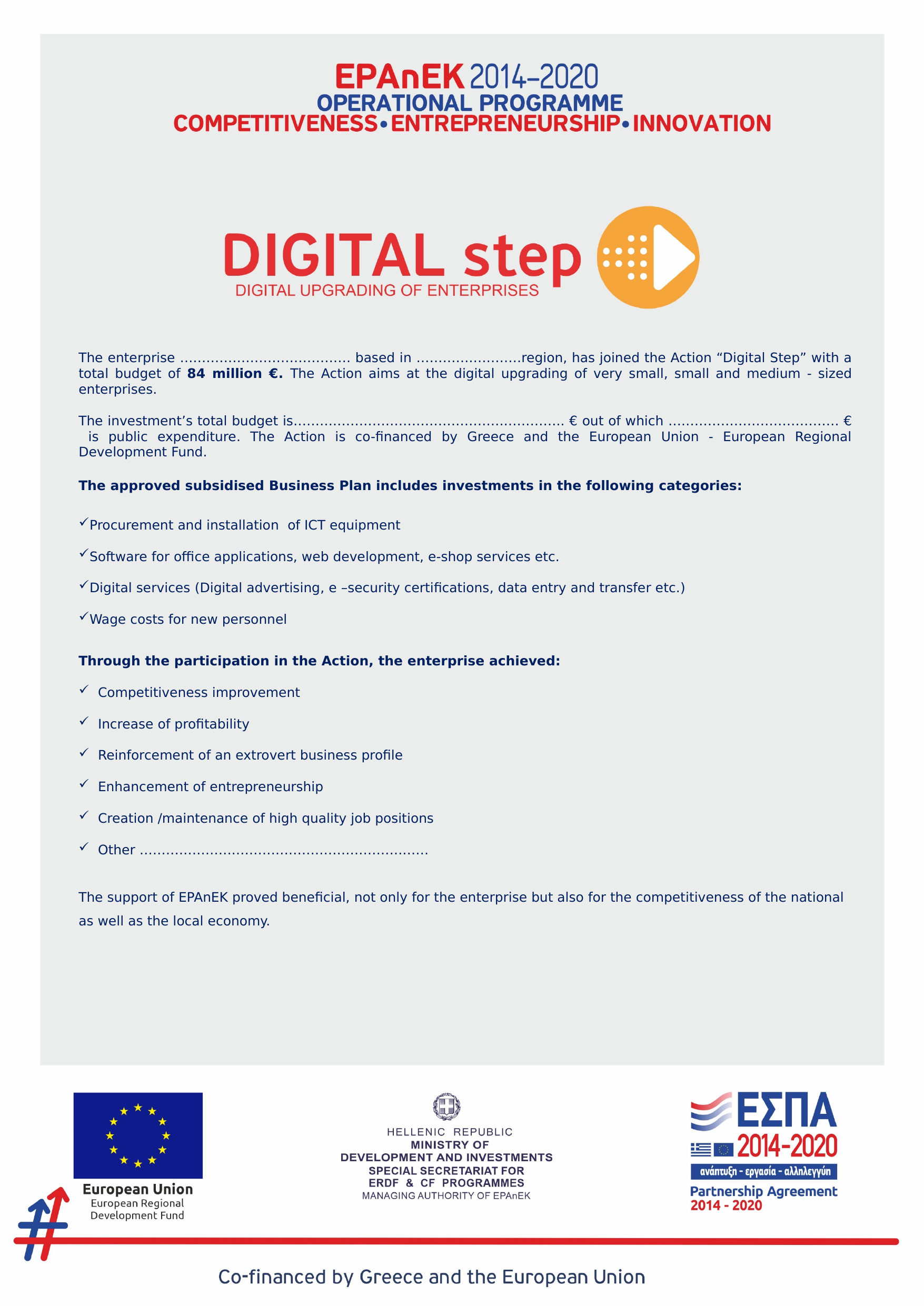

The enterprise ………………………………… based in ……………………region, has joined the Action “Digital Step” with a total budget of 84 million €. The Action aims at the digital upgrading of very small, small and medium - sized enterprises.

The investment’s total budget is…………………………………………………….. € out of which ………………………………… €  is public expenditure. The Action is co-financed by Greece and the European Union - European Regional Development Fund.

The approved subsidised Business Plan includes investments in the following categories:

Procurement and installation  of ICT equipment

Software for office applications, web development, e-shop services etc.

Digital services (Digital advertising, e –security certifications, data entry and transfer etc.)

Wage costs for new personnel

Through the participation in the Action, the enterprise achieved:
  Competitiveness improvement
  Increase of profitability
  Reinforcement of an extrovert business profile
  Enhancement of entrepreneurship
  Creation /maintenance of high quality job positions
  Other …………………………………………………………

The support of EPAnEK proved beneficial, not only for the enterprise but also for the competitiveness of the national as well as the local economy.